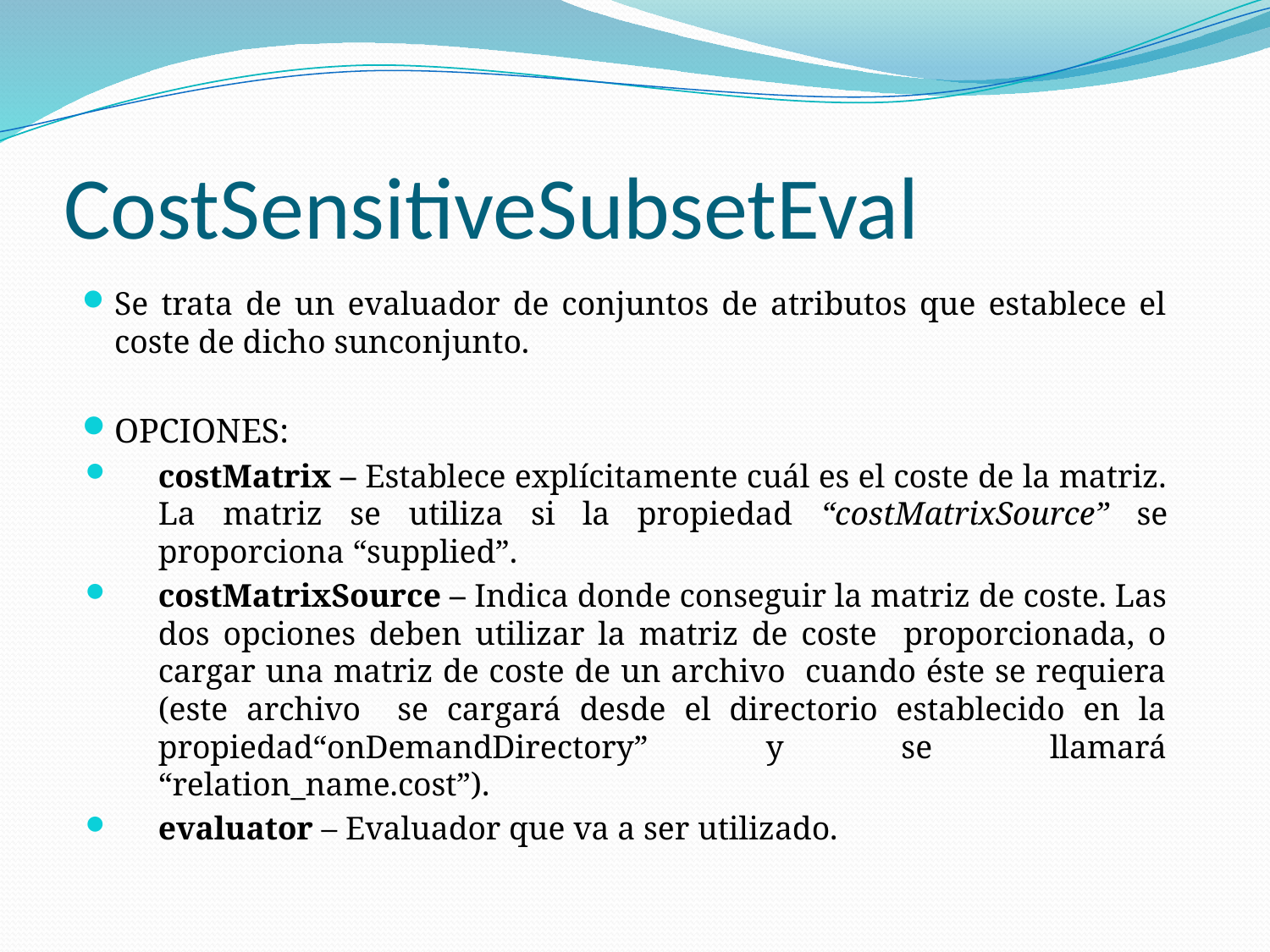

# CostSensitiveSubsetEval
Se trata de un evaluador de conjuntos de atributos que establece el coste de dicho sunconjunto.

OPCIONES:
costMatrix – Establece explícitamente cuál es el coste de la matriz. La matriz se utiliza si la propiedad “costMatrixSource” se proporciona “supplied”.
costMatrixSource – Indica donde conseguir la matriz de coste. Las dos opciones deben utilizar la matriz de coste  proporcionada, o cargar una matriz de coste de un archivo  cuando éste se requiera (este archivo  se cargará desde el directorio establecido en la propiedad“onDemandDirectory” y se llamará “relation_name.cost”).
evaluator – Evaluador que va a ser utilizado.